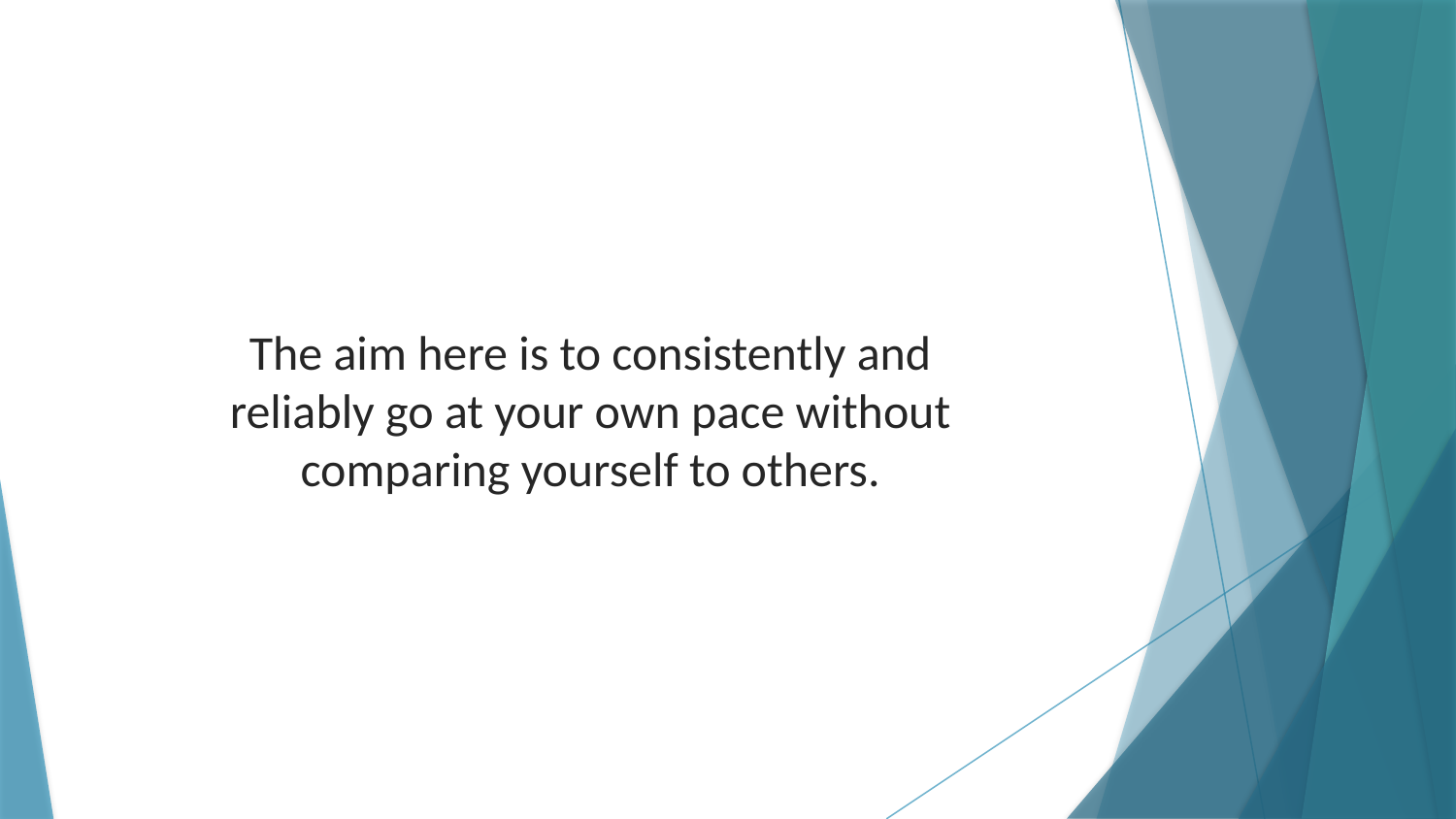

The aim here is to consistently and reliably go at your own pace without comparing yourself to others.